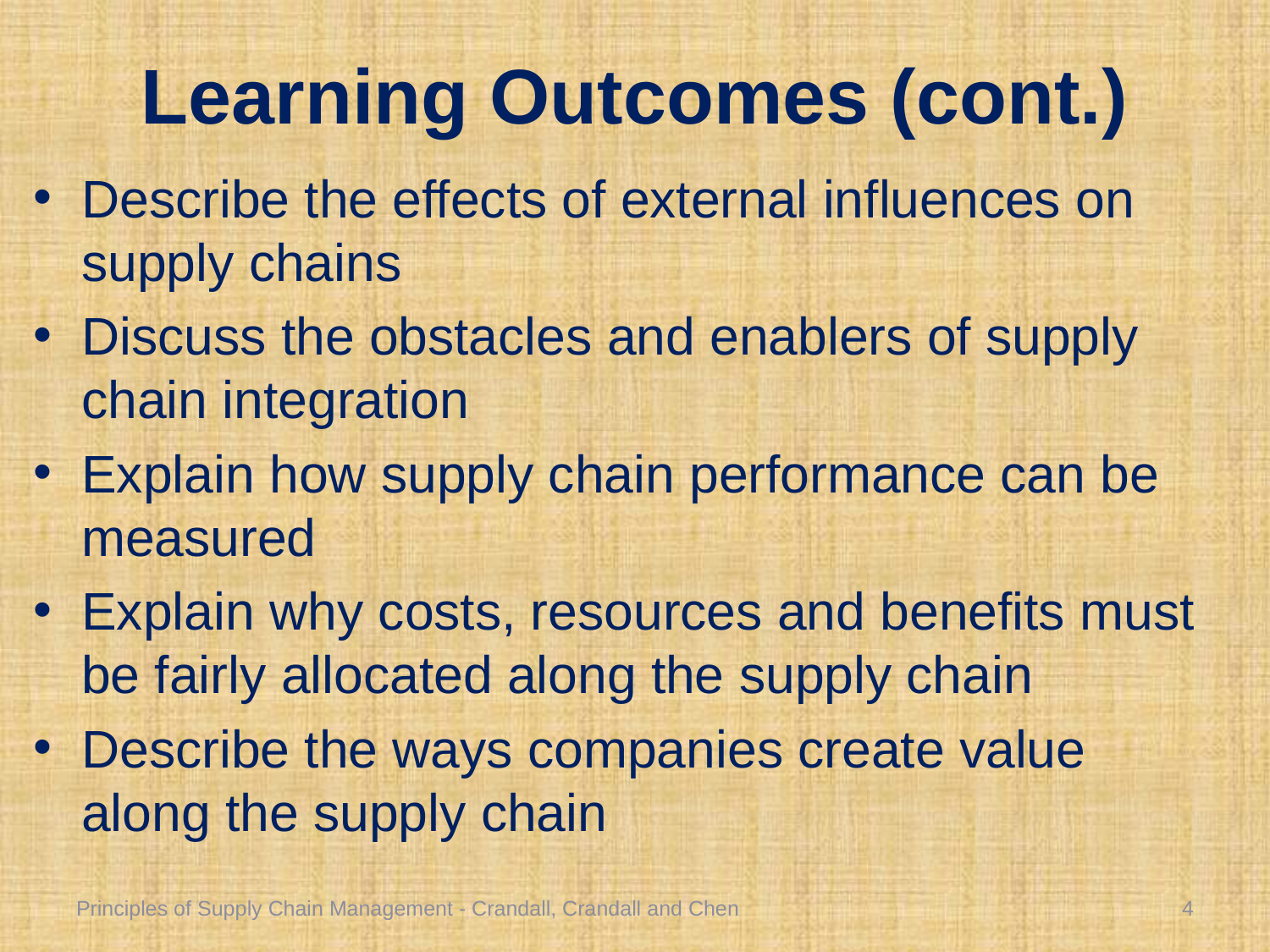

# Learning Outcomes (cont.)
Describe the effects of external influences on supply chains
Discuss the obstacles and enablers of supply chain integration
Explain how supply chain performance can be measured
Explain why costs, resources and benefits must be fairly allocated along the supply chain
Describe the ways companies create value along the supply chain

Principles of Supply Chain Management - Crandall, Crandall and Chen
4